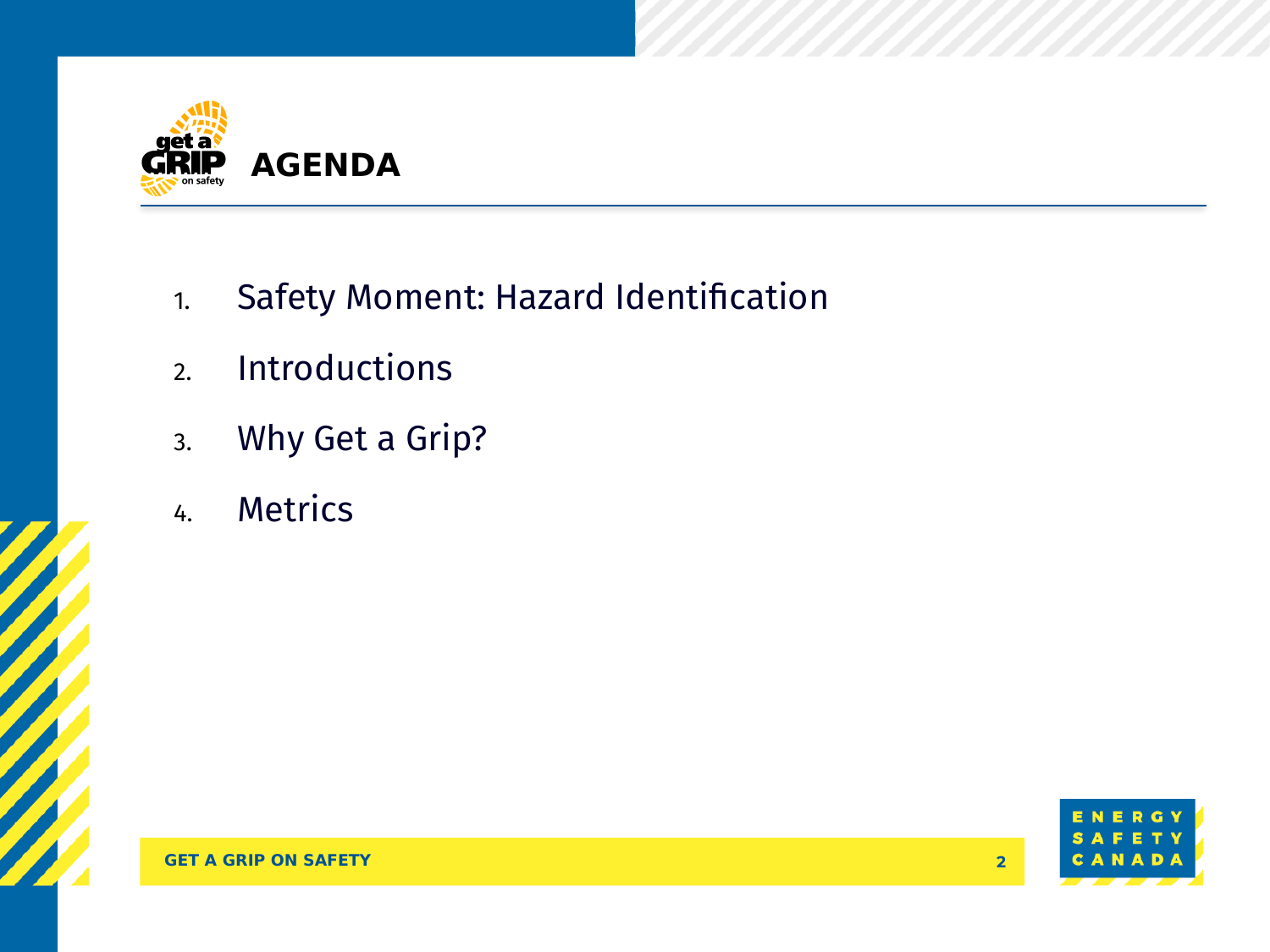

# agenda
Safety Moment: Hazard Identification
Introductions
Why Get a Grip?
Metrics
Get a grip on safety
2